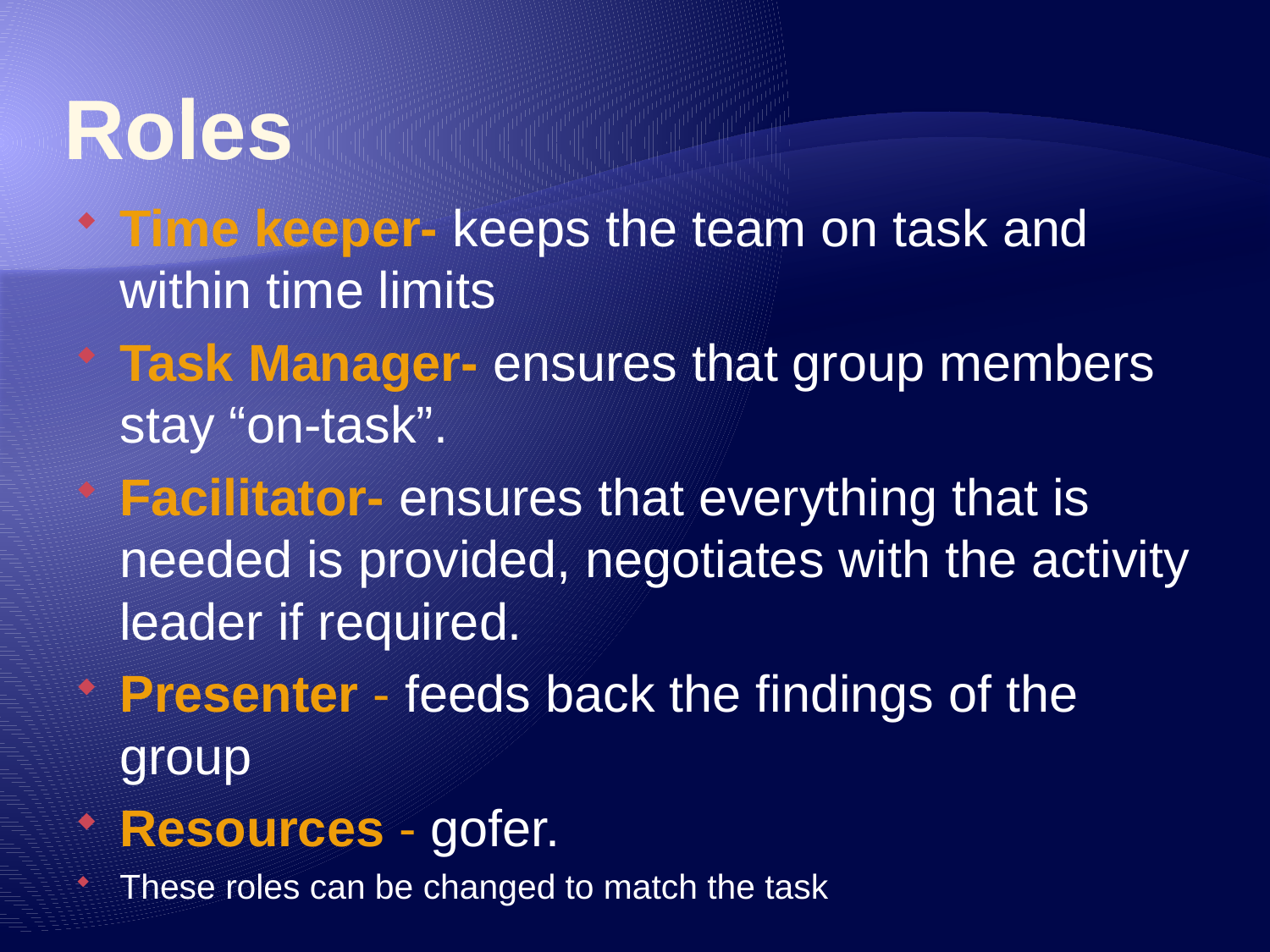

# Roles
Time keeper- keeps the team on task and within time limits
Task Manager- ensures that group members stay “on-task”.
Facilitator- ensures that everything that is needed is provided, negotiates with the activity leader if required.
Presenter - feeds back the findings of the group
Resources - gofer.
These roles can be changed to match the task